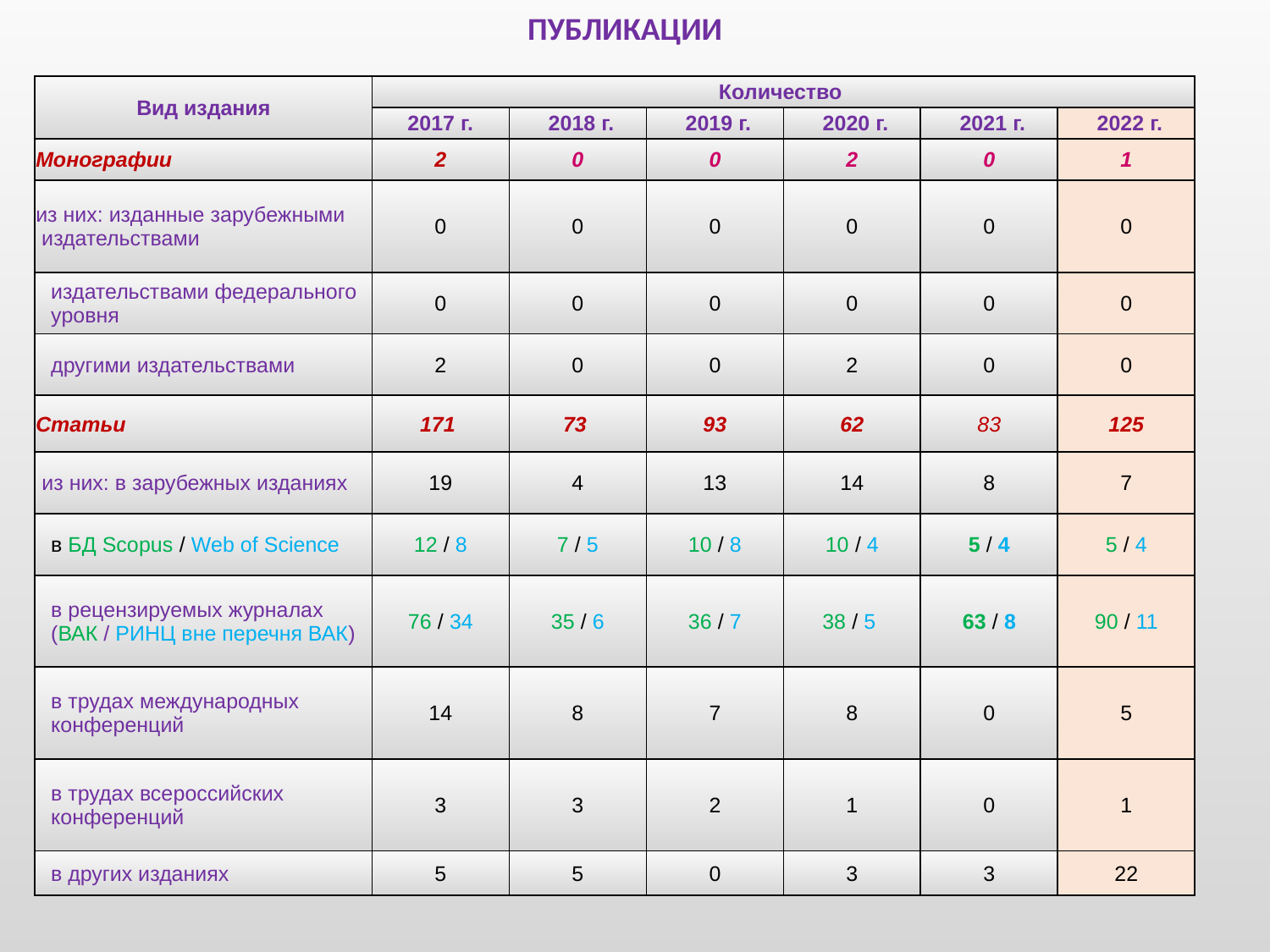

ПУБЛИКАЦИИ
| Вид издания | Количество |  |  |  |  |  |
| --- | --- | --- | --- | --- | --- | --- |
|  | 2017 г. | 2018 г. | 2019 г. | 2020 г. | 2021 г. | 2022 г. |
| Монографии | 2 | 0 | 0 | 2 | 0 | 1 |
| из них: изданные зарубежными издательствами | 0 | 0 | 0 | 0 | 0 | 0 |
| издательствами федерального уровня | 0 | 0 | 0 | 0 | 0 | 0 |
| другими издательствами | 2 | 0 | 0 | 2 | 0 | 0 |
| Статьи | 171 | 73 | 93 | 62 | 83 | 125 |
| из них: в зарубежных изданиях | 19 | 4 | 13 | 14 | 8 | 7 |
| в БД Scopus / Web of Science | 12 / 8 | 7 / 5 | 10 / 8 | 10 / 4 | 5 / 4 | 5 / 4 |
| в рецензируемых журналах (ВАК / РИНЦ вне перечня ВАК) | 76 / 34 | 35 / 6 | 36 / 7 | 38 / 5 | 63 / 8 | 90 / 11 |
| в трудах международных конференций | 14 | 8 | 7 | 8 | 0 | 5 |
| в трудах всероссийских конференций | 3 | 3 | 2 | 1 | 0 | 1 |
| в других изданиях | 5 | 5 | 0 | 3 | 3 | 22 |